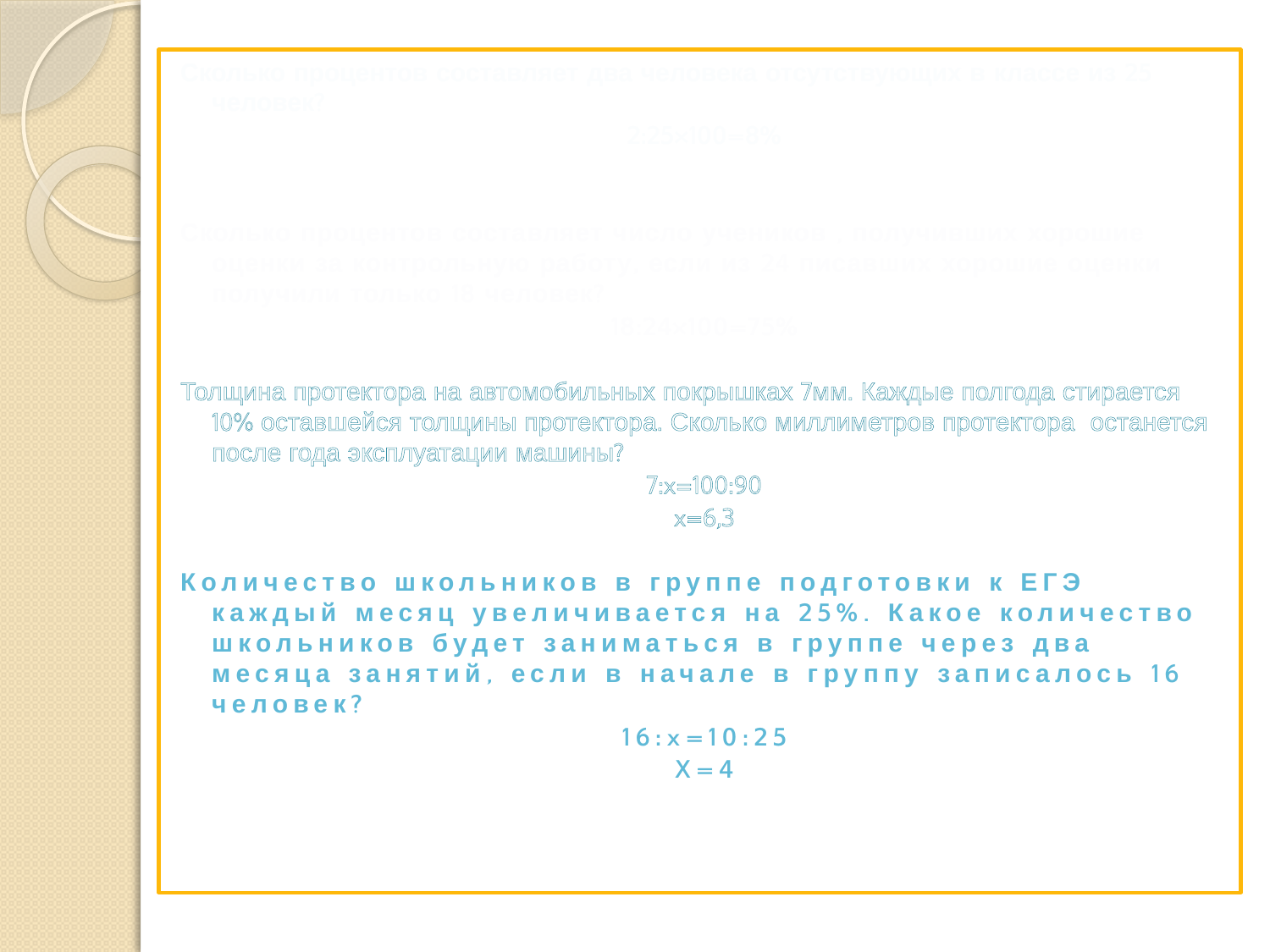

#
Сколько процентов составляет два человека отсутствующих в классе из 25 человек?
2:25×100=8%

Сколько процентов составляет число учеников , получивших хорошие оценки за контрольную работу, если из 24 писавших хорошие оценки получили только 18 человек?
18:24×100=75%

Толщина протектора на автомобильных покрышках 7мм. Каждые полгода стирается 10% оставшейся толщины протектора. Сколько миллиметров протектора  останется после года эксплуатации машины?
7:x=100:90
x=6,3

Количество школьников в группе подготовки к ЕГЭ каждый месяц увеличивается на 25%. Какое количество школьников будет заниматься в группе через два месяца занятий, если в начале в группу записалось 16 человек?
16:x=10:25
X=4